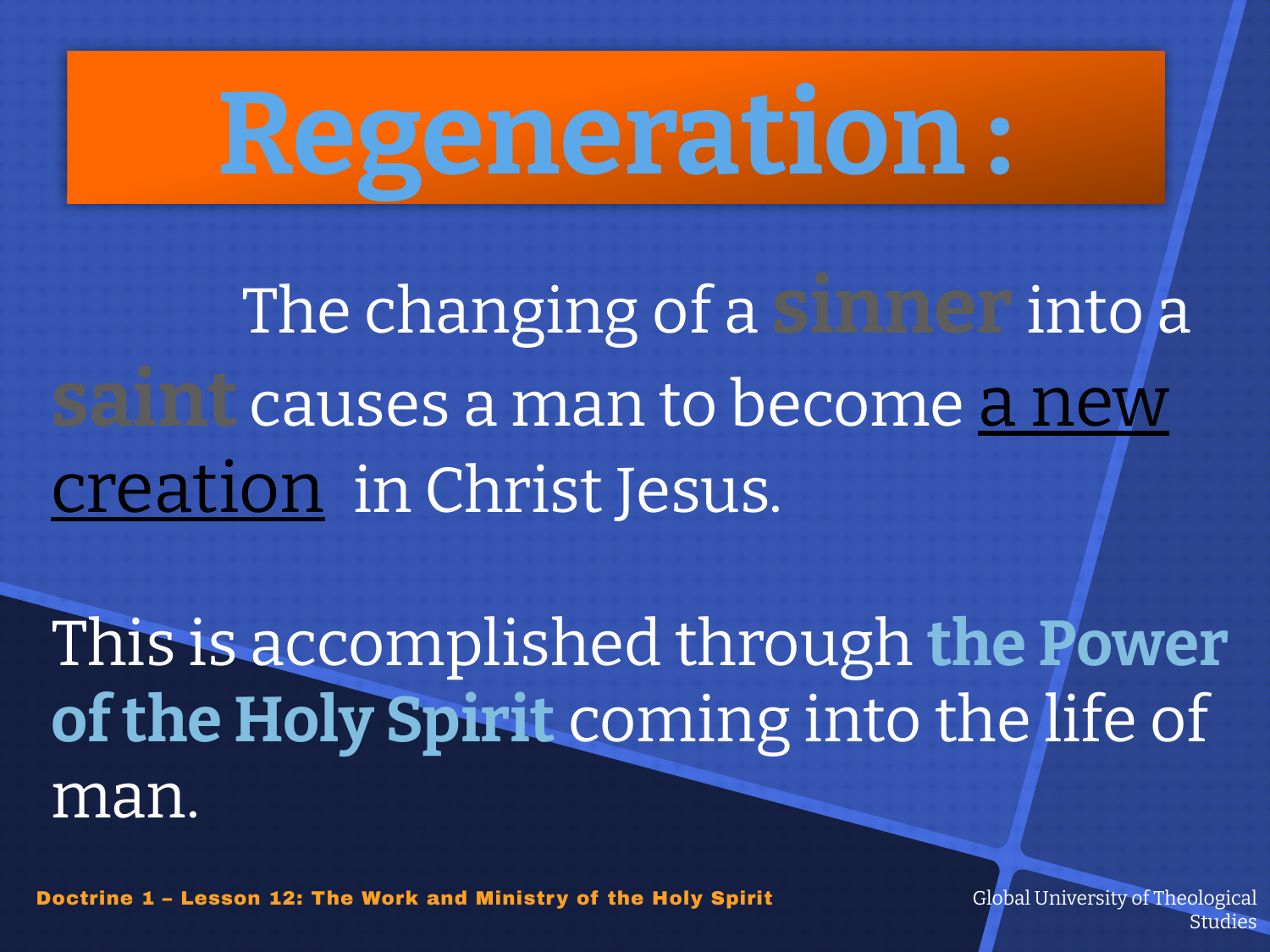

Regeneration :
	     The changing of a sinner into a saint causes a man to become a new creation  in Christ Jesus.

This is accomplished through the Power of the Holy Spirit coming into the life of man.
Doctrine 1 – Lesson 12: The Work and Ministry of the Holy Spirit		      Global University of Theological Studies